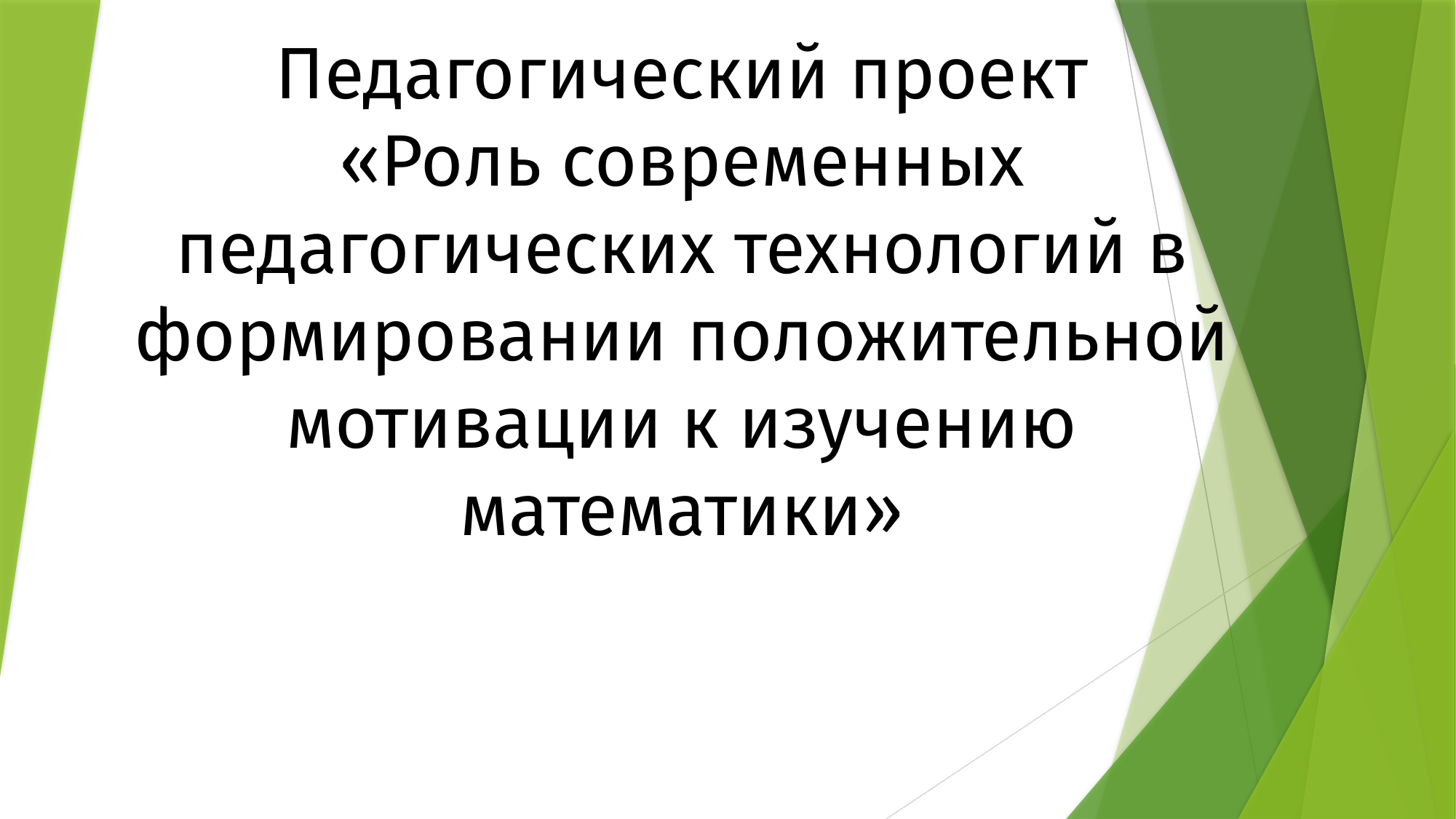

# Педагогический проект «Роль современных педагогических технологий в формировании положительной мотивации к изучению математики»